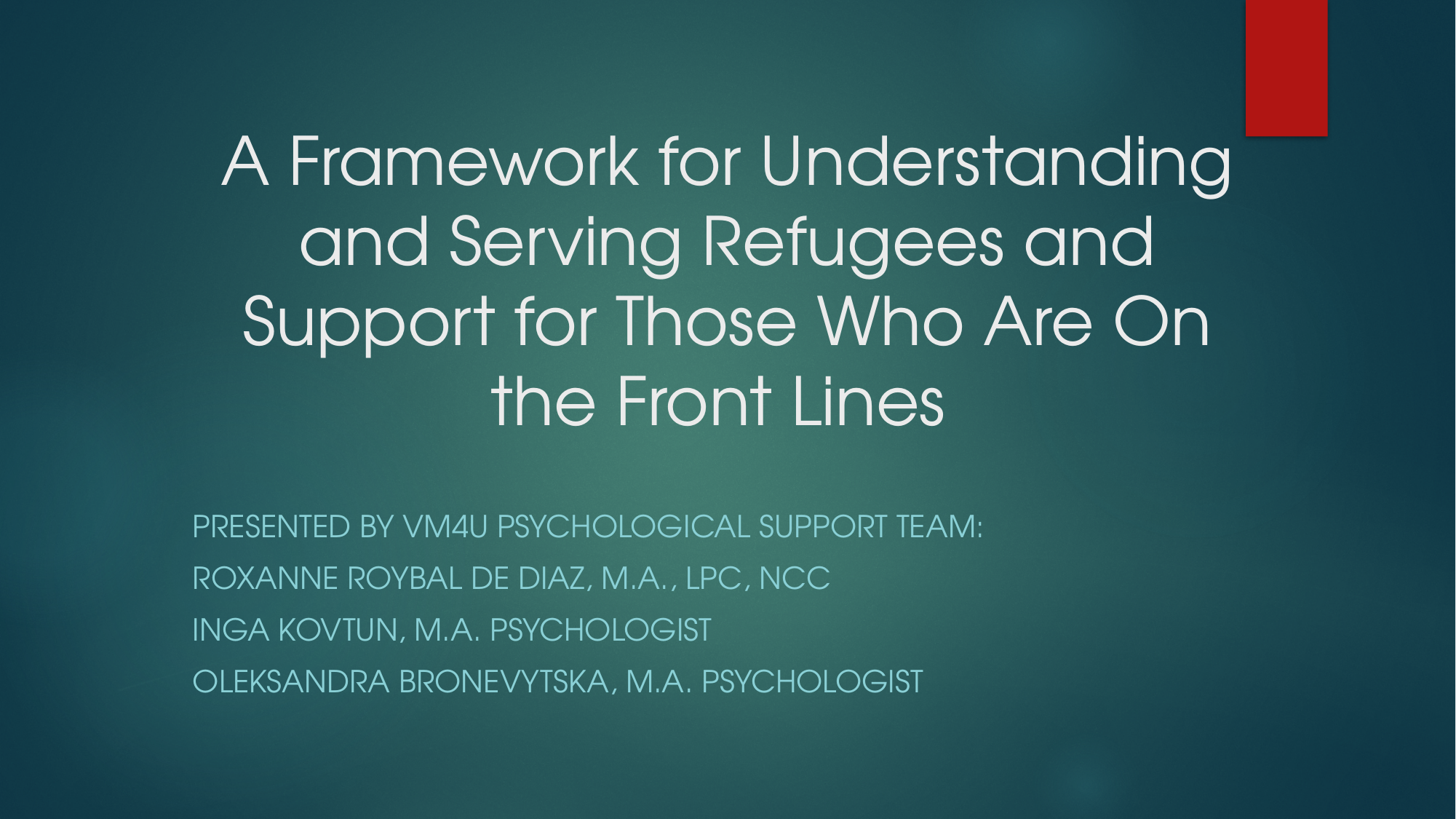

# A Framework for Understanding and Serving Refugees and Support for Those Who Are On the Front Lines
Presented by VM4U Psychological Support Team:
Roxanne Roybal de Diaz, M.A., LPC, NCC
Inga Kovtun, M.A. Psychologist
Oleksandra Bronevytska, M.A. Psychologist